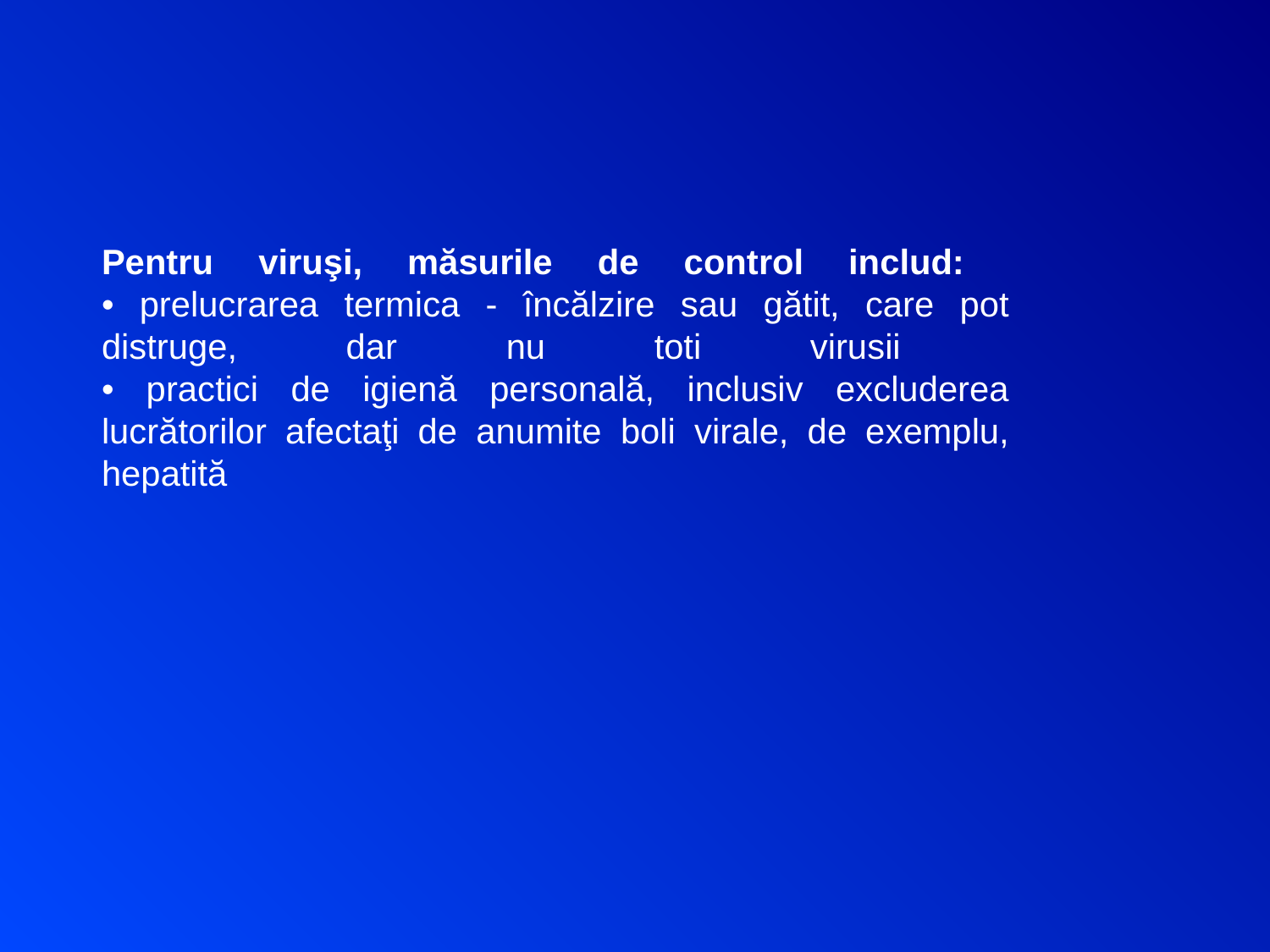

Pentru viruşi, măsurile de control includ:
• prelucrarea termica - încălzire sau gătit, care pot distruge, dar nu toti virusii
• practici de igienă personală, inclusiv excluderea lucrătorilor afectaţi de anumite boli virale, de exemplu, hepatită